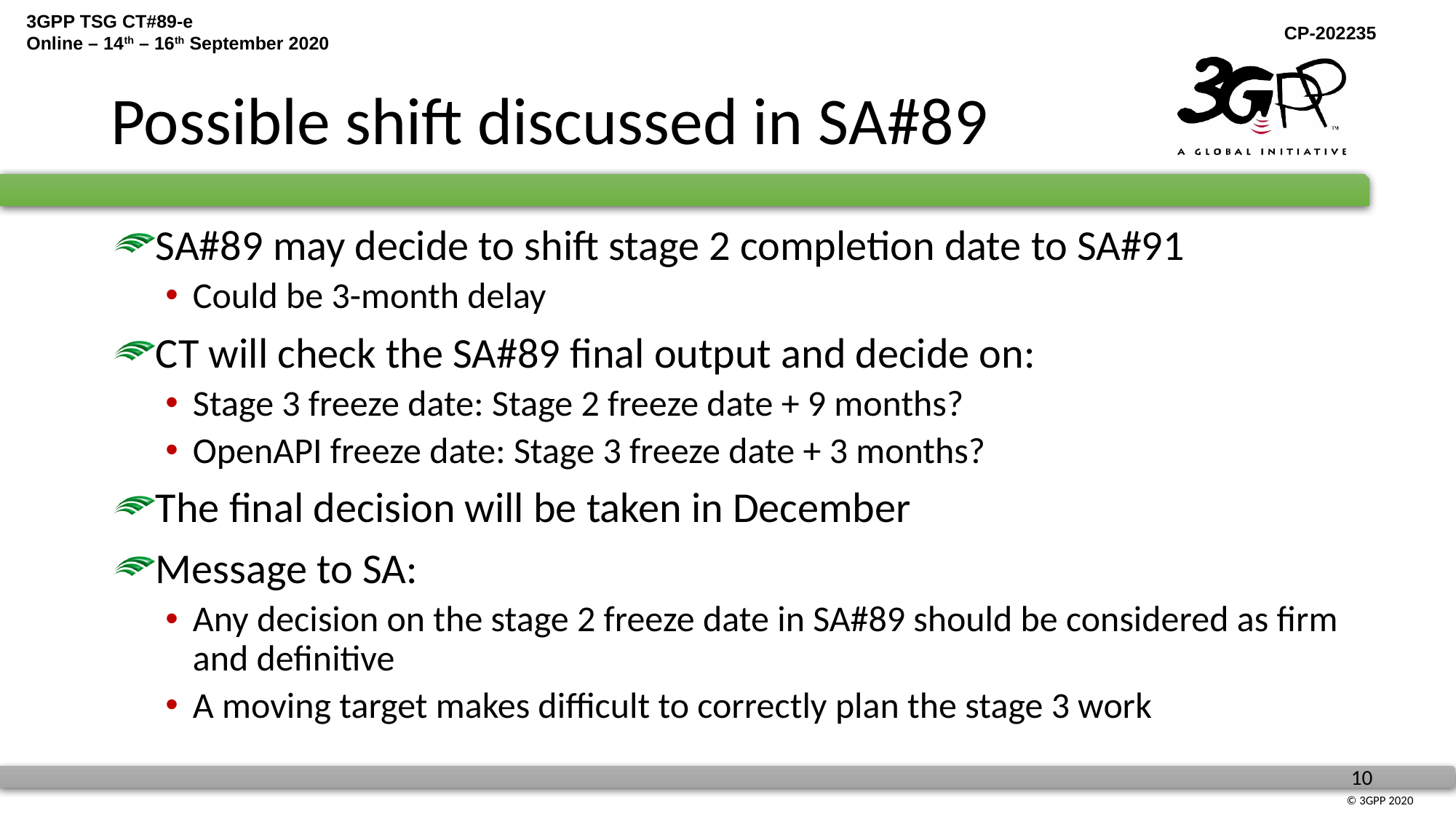

# Possible shift discussed in SA#89
SA#89 may decide to shift stage 2 completion date to SA#91
Could be 3-month delay
CT will check the SA#89 final output and decide on:
Stage 3 freeze date: Stage 2 freeze date + 9 months?
OpenAPI freeze date: Stage 3 freeze date + 3 months?
The final decision will be taken in December
Message to SA:
Any decision on the stage 2 freeze date in SA#89 should be considered as firm and definitive
A moving target makes difficult to correctly plan the stage 3 work